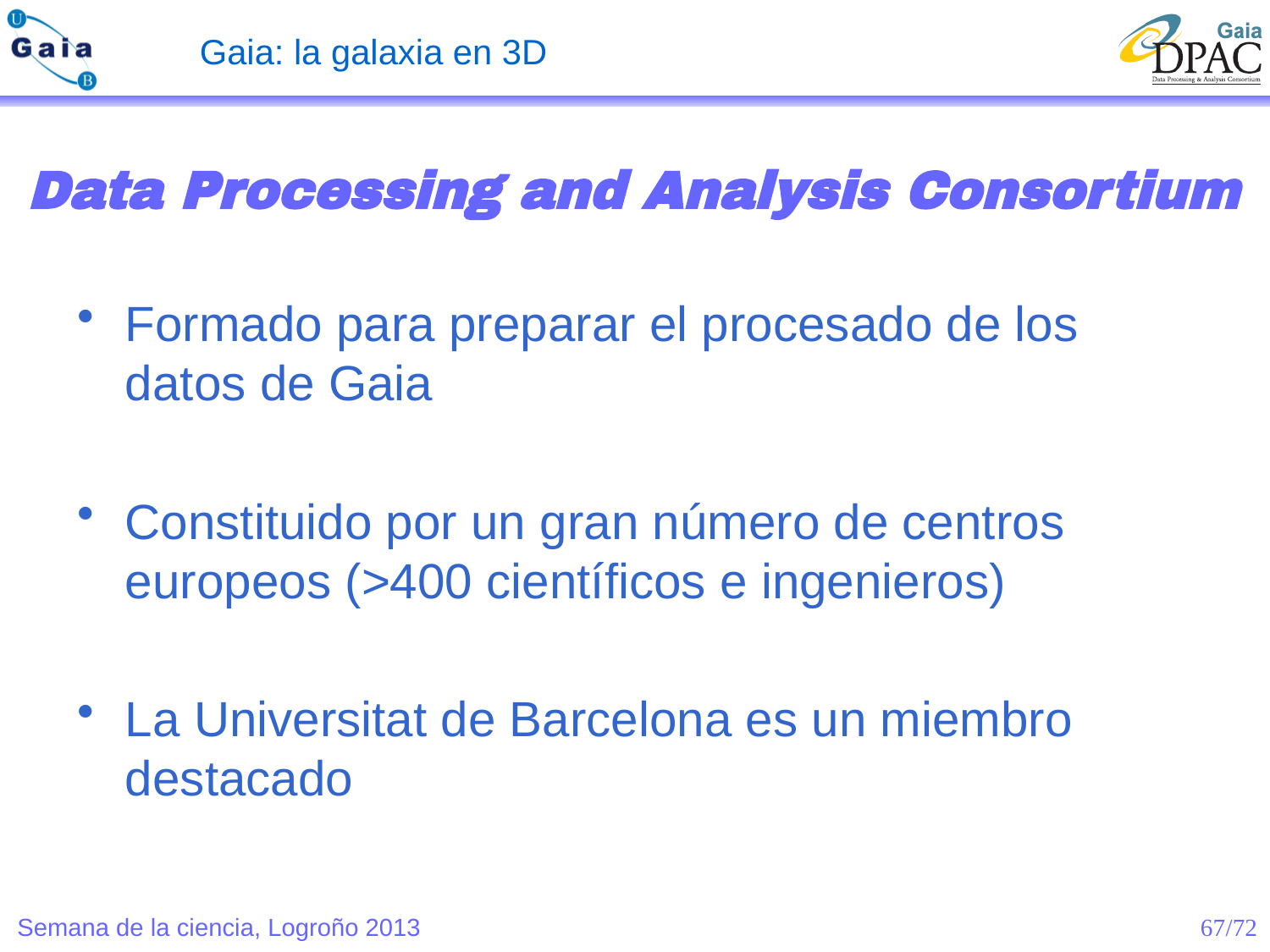

Data Processing and Analysis Consortium
Formado para preparar el procesado de los datos de Gaia

Constituido por un gran número de centros europeos (>400 científicos e ingenieros)

La Universitat de Barcelona es un miembro destacado